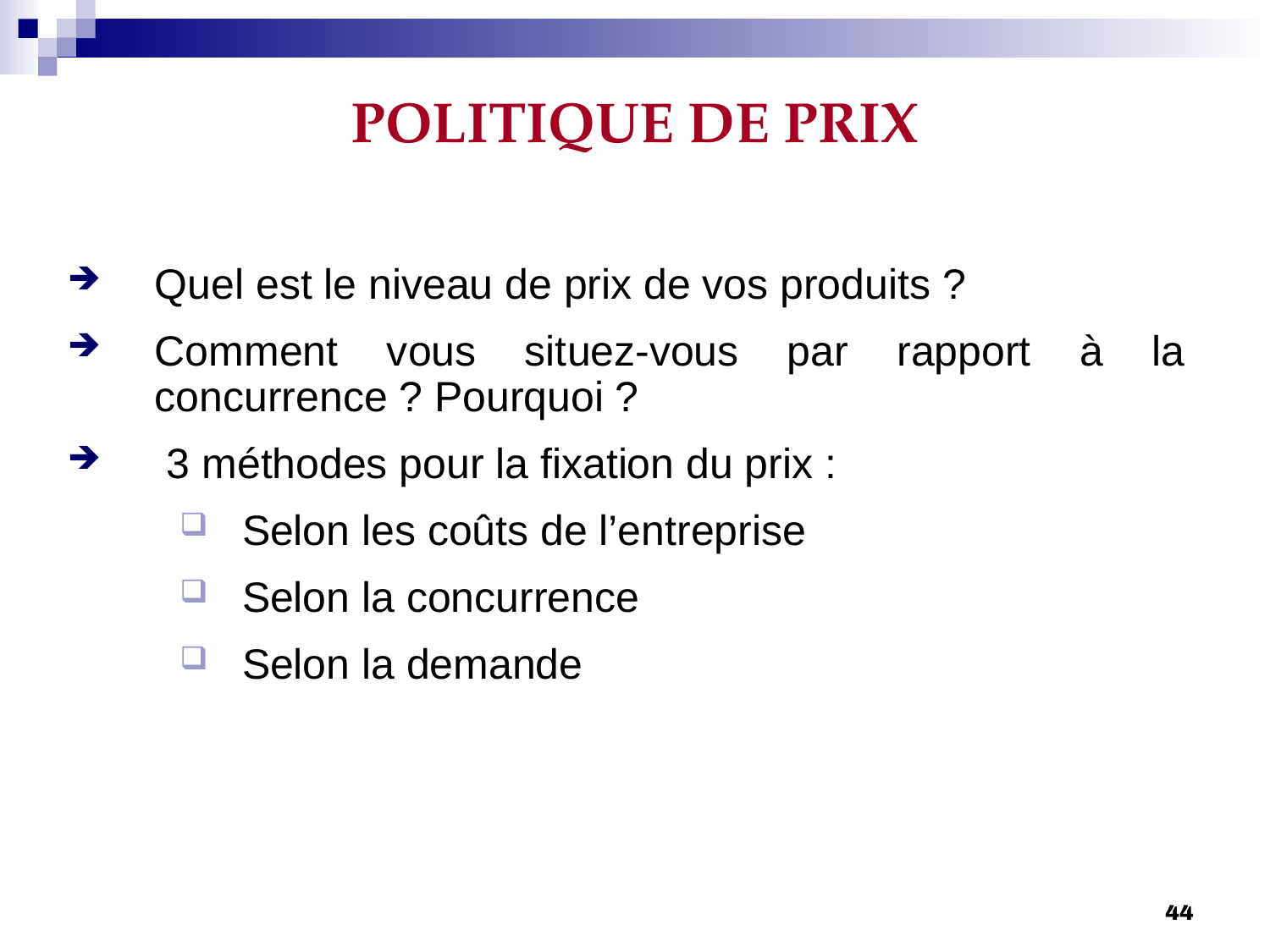

# POLITIQUE DE PRIX
Quel est le niveau de prix de vos produits ?
Comment vous situez-vous par rapport à la concurrence ? Pourquoi ?
 3 méthodes pour la fixation du prix :
Selon les coûts de l’entreprise
Selon la concurrence
Selon la demande
44